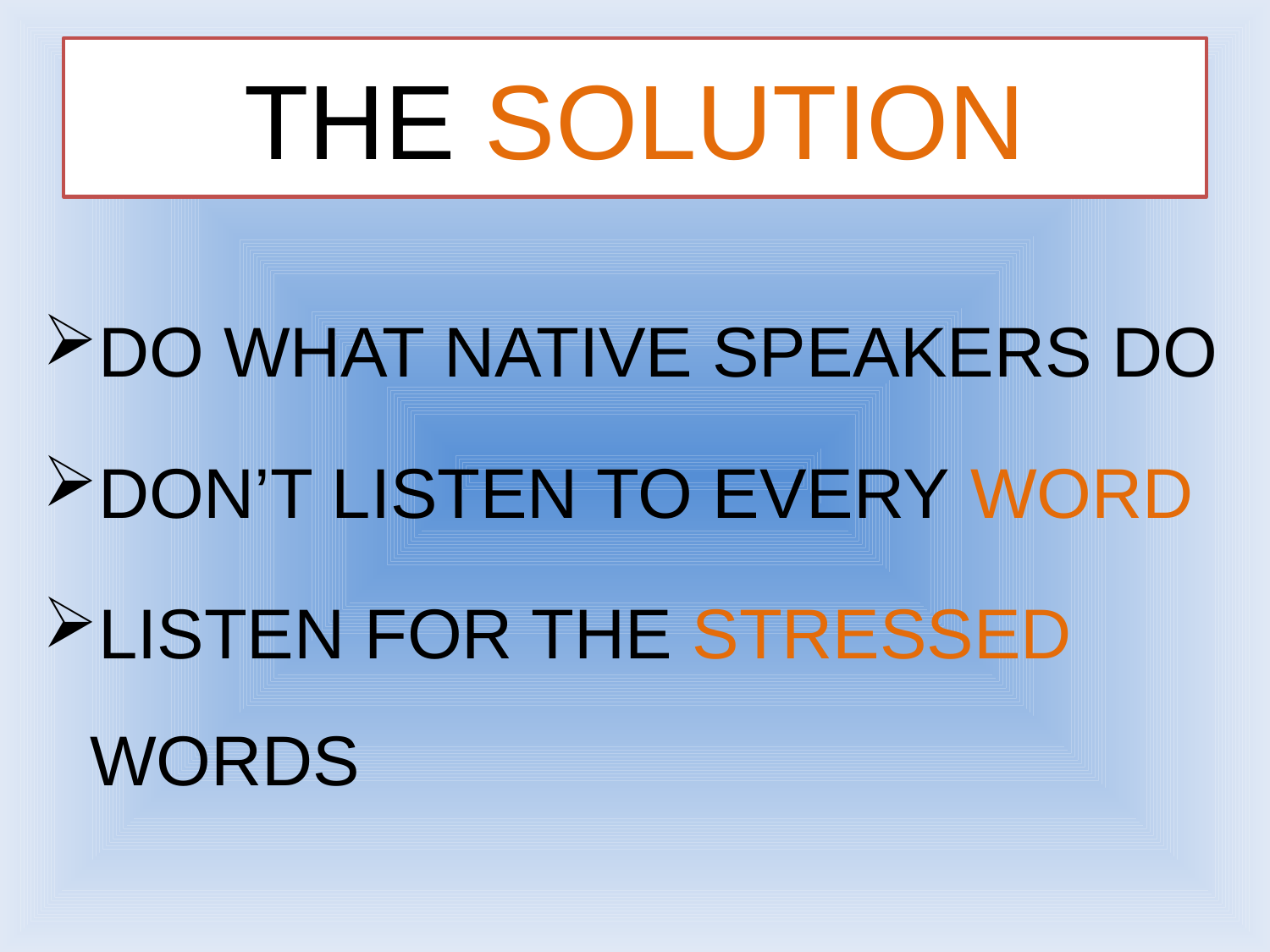

# THE SOLUTION
DO WHAT NATIVE SPEAKERS DO
DON’T LISTEN TO EVERY WORD
LISTEN FOR THE STRESSED WORDS